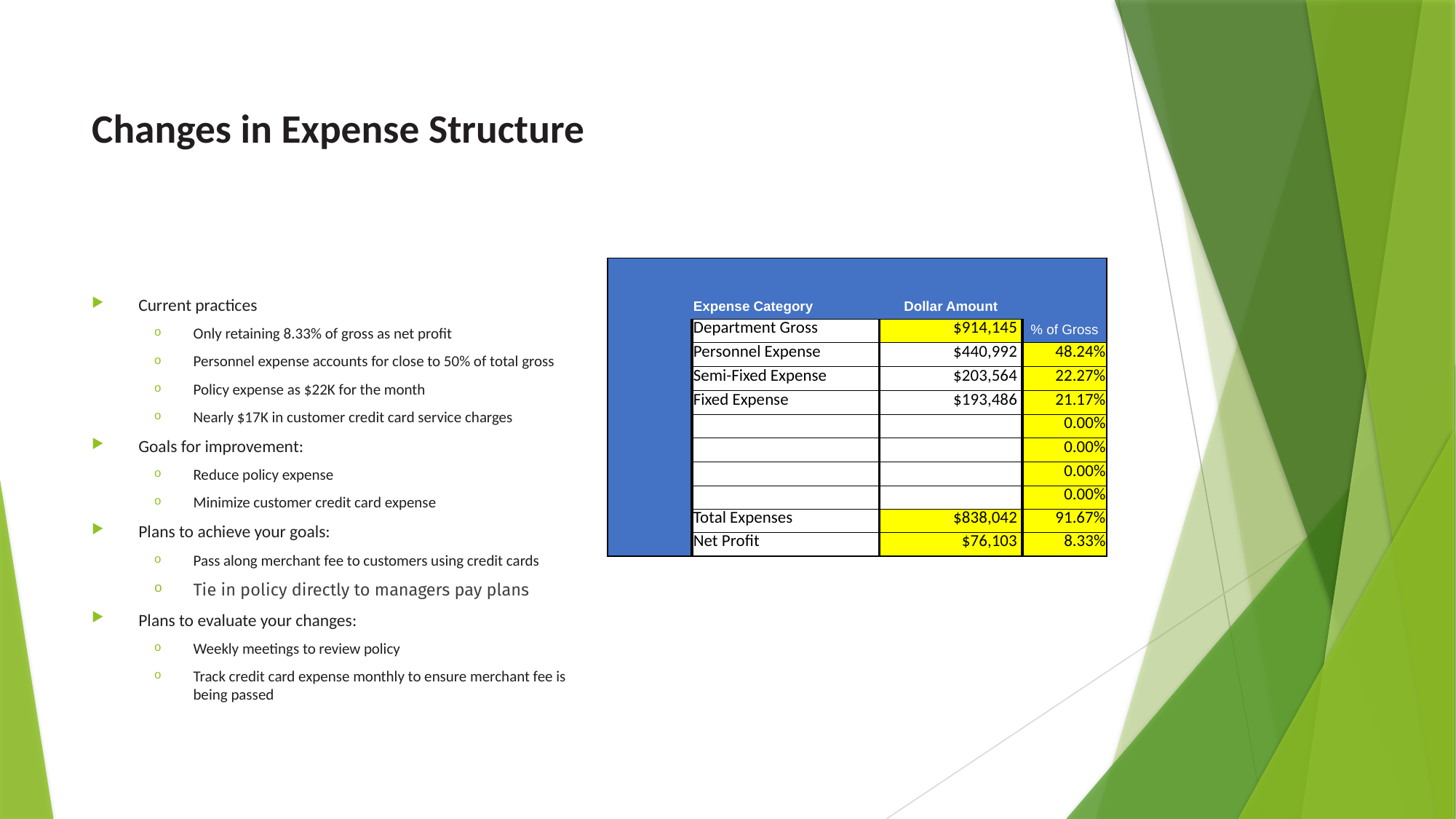

# Changes in Expense Structure
|  | Expense Category | Dollar Amount |  |
| --- | --- | --- | --- |
|  | Department Gross | $914,145 | % of Gross |
|  | Personnel Expense | $440,992 | 48.24% |
|  | Semi-Fixed Expense | $203,564 | 22.27% |
|  | Fixed Expense | $193,486 | 21.17% |
|  |  |  | 0.00% |
|  |  |  | 0.00% |
|  |  |  | 0.00% |
|  |  |  | 0.00% |
|  | Total Expenses | $838,042 | 91.67% |
|  | Net Profit | $76,103 | 8.33% |

Current practices
Only retaining 8.33% of gross as net profit
Personnel expense accounts for close to 50% of total gross
Policy expense as $22K for the month
Nearly $17K in customer credit card service charges
Goals for improvement:
Reduce policy expense
Minimize customer credit card expense
Plans to achieve your goals:
Pass along merchant fee to customers using credit cards
Tie in policy directly to managers pay plans
Plans to evaluate your changes:
Weekly meetings to review policy
Track credit card expense monthly to ensure merchant fee is being passed